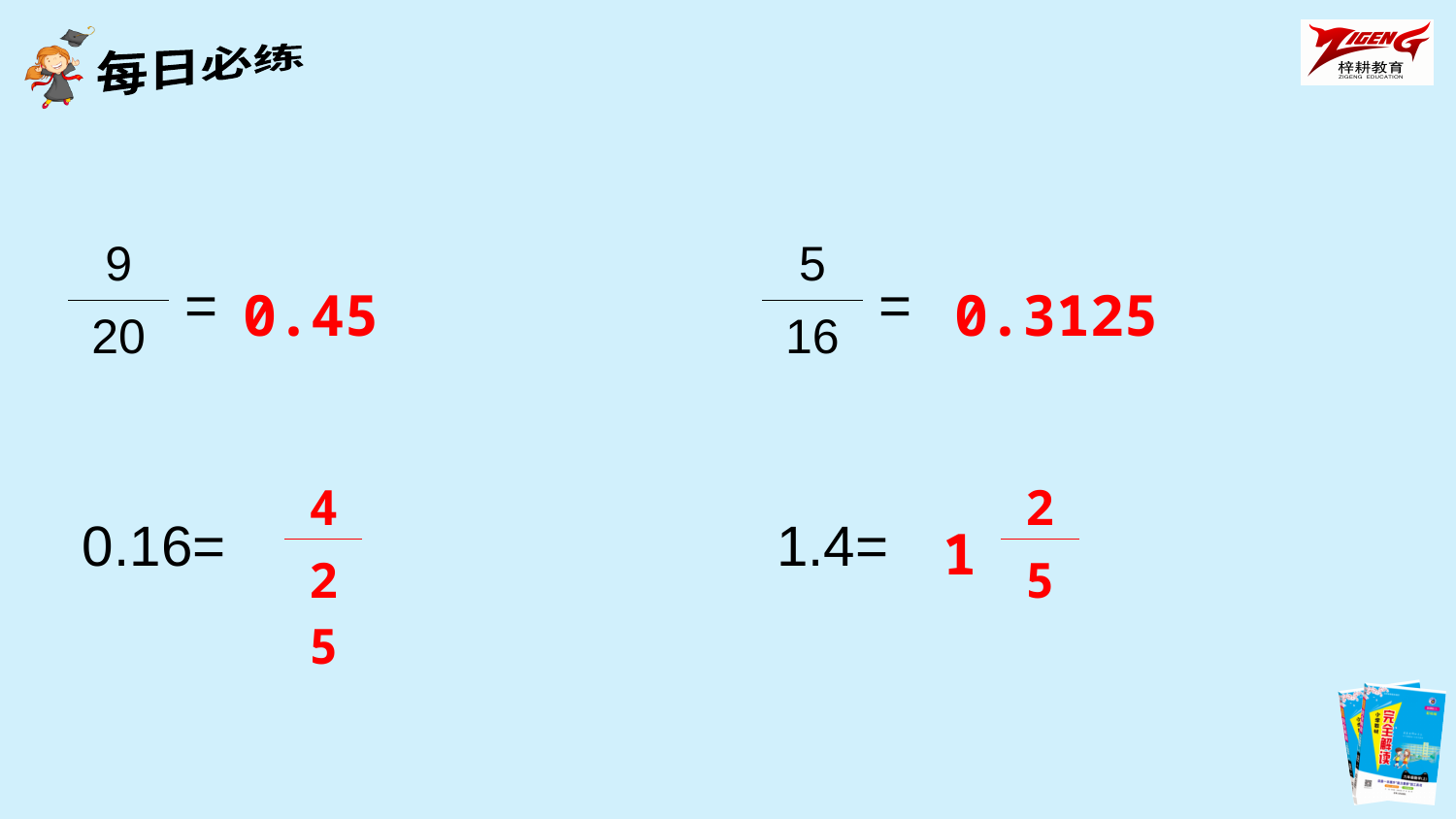

| 9 |
| --- |
| 20 |
| 5 |
| --- |
| 16 |
0.45
0.3125
=
=
| 4 |
| --- |
| 25 |
| 2 |
| --- |
| 5 |
1
0.16=
1.4=